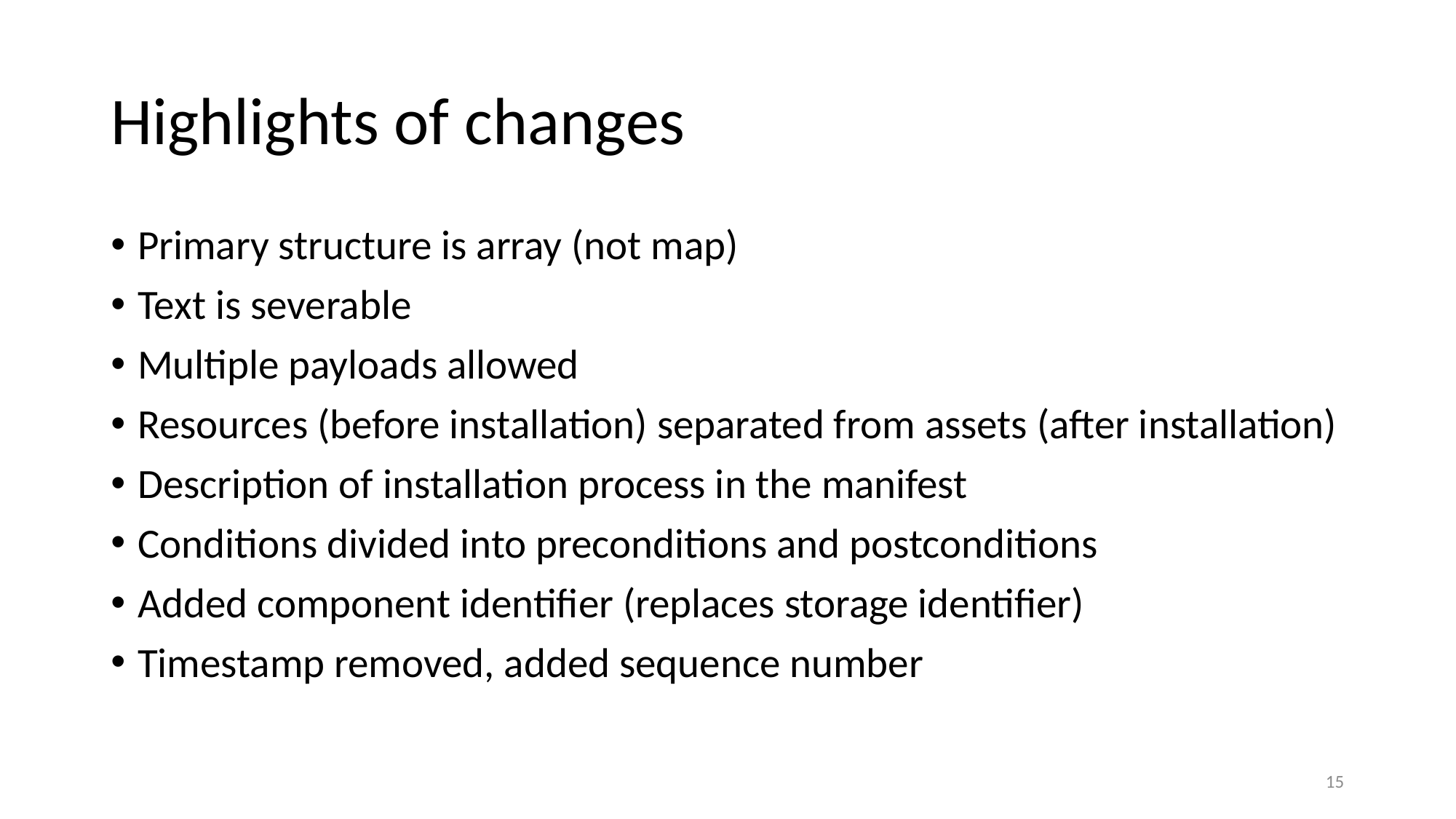

# Highlights of changes
Primary structure is array (not map)
Text is severable
Multiple payloads allowed
Resources (before installation) separated from assets (after installation)
Description of installation process in the manifest
Conditions divided into preconditions and postconditions
Added component identifier (replaces storage identifier)
Timestamp removed, added sequence number
15